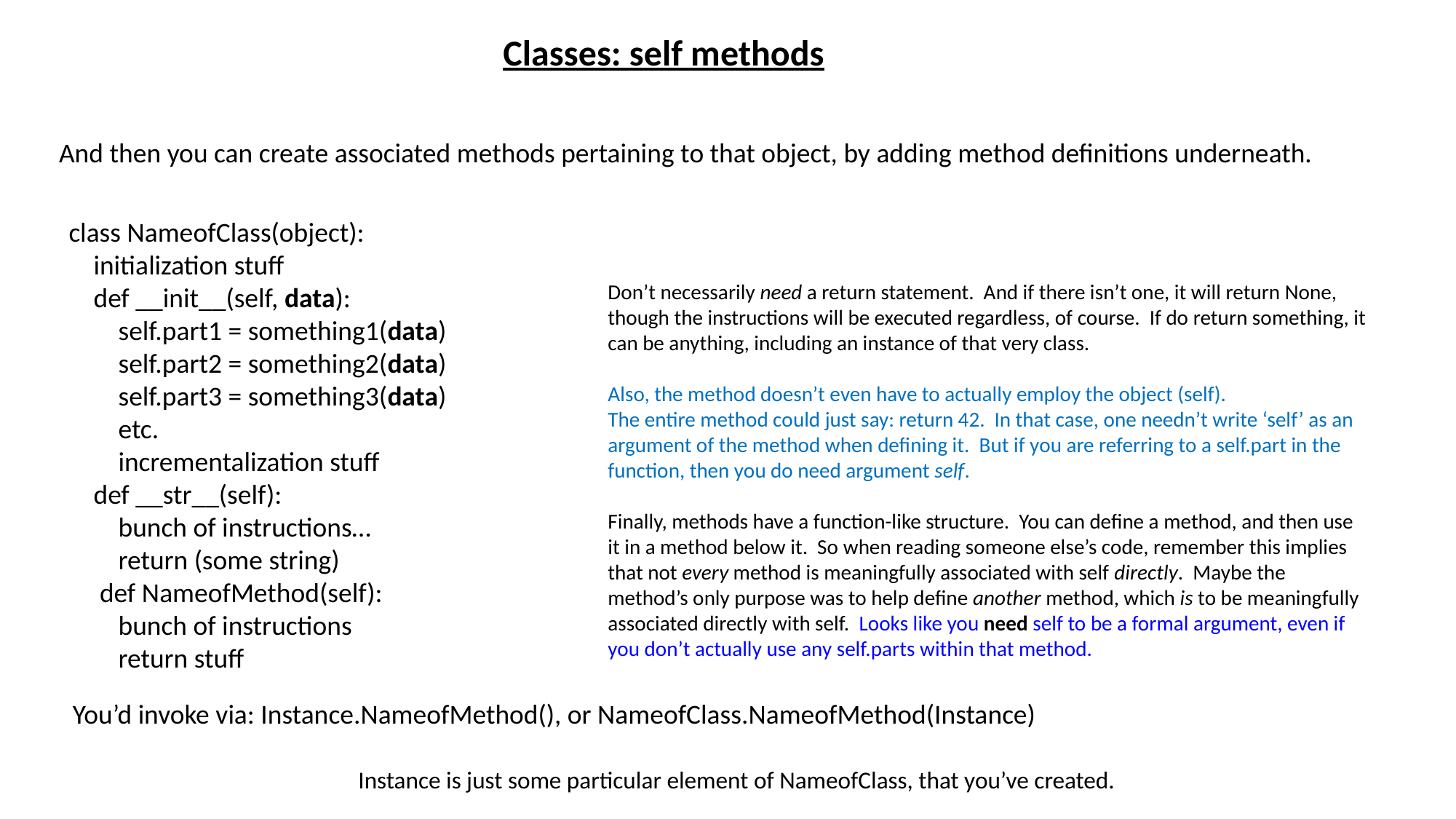

Classes: self methods
And then you can create associated methods pertaining to that object, by adding method definitions underneath.
class NameofClass(object):
    initialization stuff
    def __init__(self, data):
        self.part1 = something1(data)
        self.part2 = something2(data)
        self.part3 = something3(data)
        etc.
        incrementalization stuff
    def __str__(self):
        bunch of instructions…
        return (some string)
     def NameofMethod(self):
        bunch of instructions
        return stuff
Don’t necessarily need a return statement.  And if there isn’t one, it will return None, though the instructions will be executed regardless, of course.  If do return something, it can be anything, including an instance of that very class.

Also, the method doesn’t even have to actually employ the object (self).
The entire method could just say: return 42.  In that case, one needn’t write ‘self’ as an argument of the method when defining it.  But if you are referring to a self.part in the function, then you do need argument self.

Finally, methods have a function-like structure.  You can define a method, and then use it in a method below it.  So when reading someone else’s code, remember this implies that not every method is meaningfully associated with self directly.  Maybe the method’s only purpose was to help define another method, which is to be meaningfully associated directly with self.  Looks like you need self to be a formal argument, even if you don’t actually use any self.parts within that method.
You’d invoke via: Instance.NameofMethod(), or NameofClass.NameofMethod(Instance)
Instance is just some particular element of NameofClass, that you’ve created.